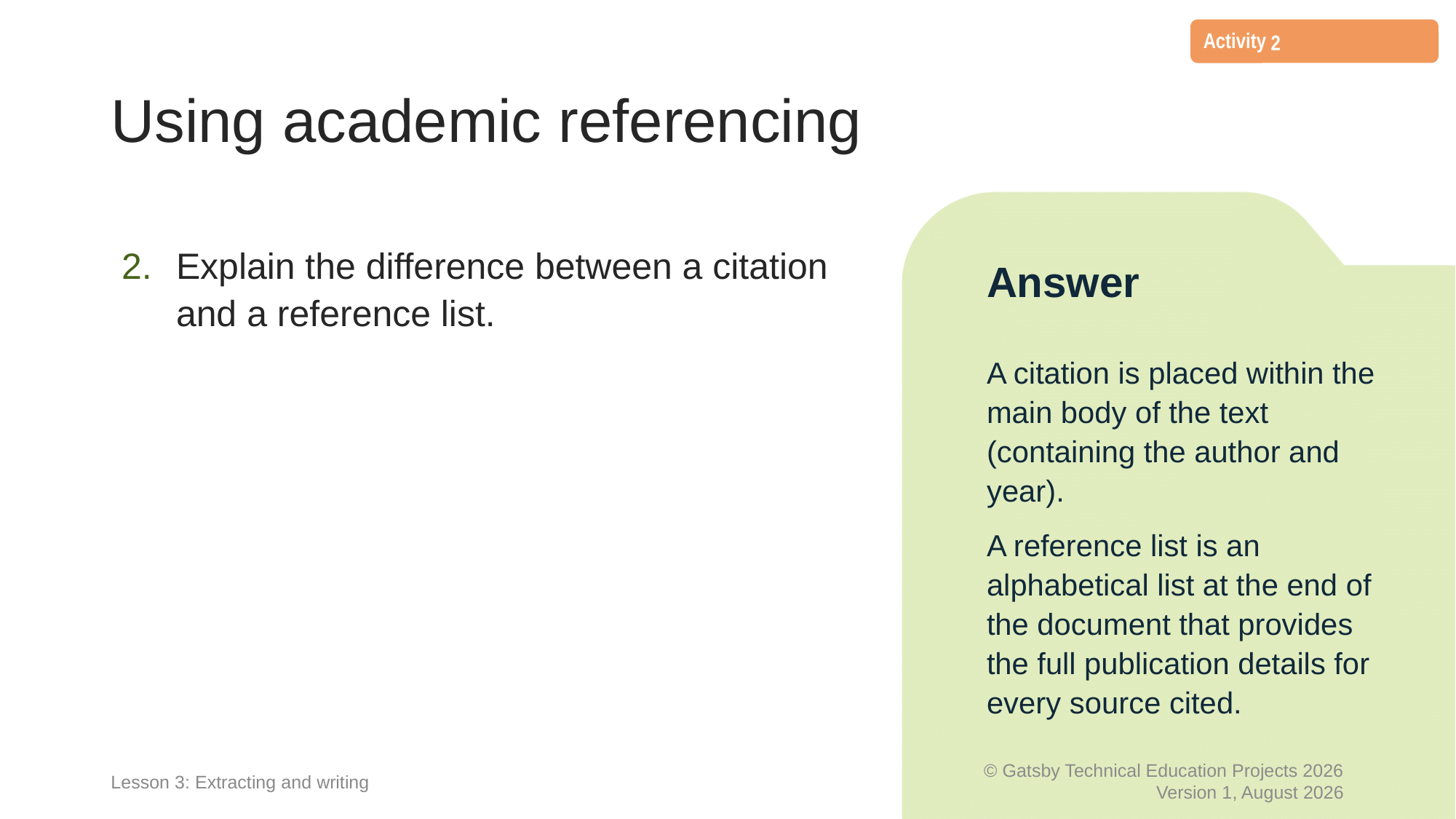

2
# Using academic referencing
Explain the difference between a citation and a reference list.
Answer
A citation is placed within the main body of the text (containing the author and year).
A reference list is an alphabetical list at the end of the document that provides the full publication details for every source cited.
Lesson 3: Extracting and writing